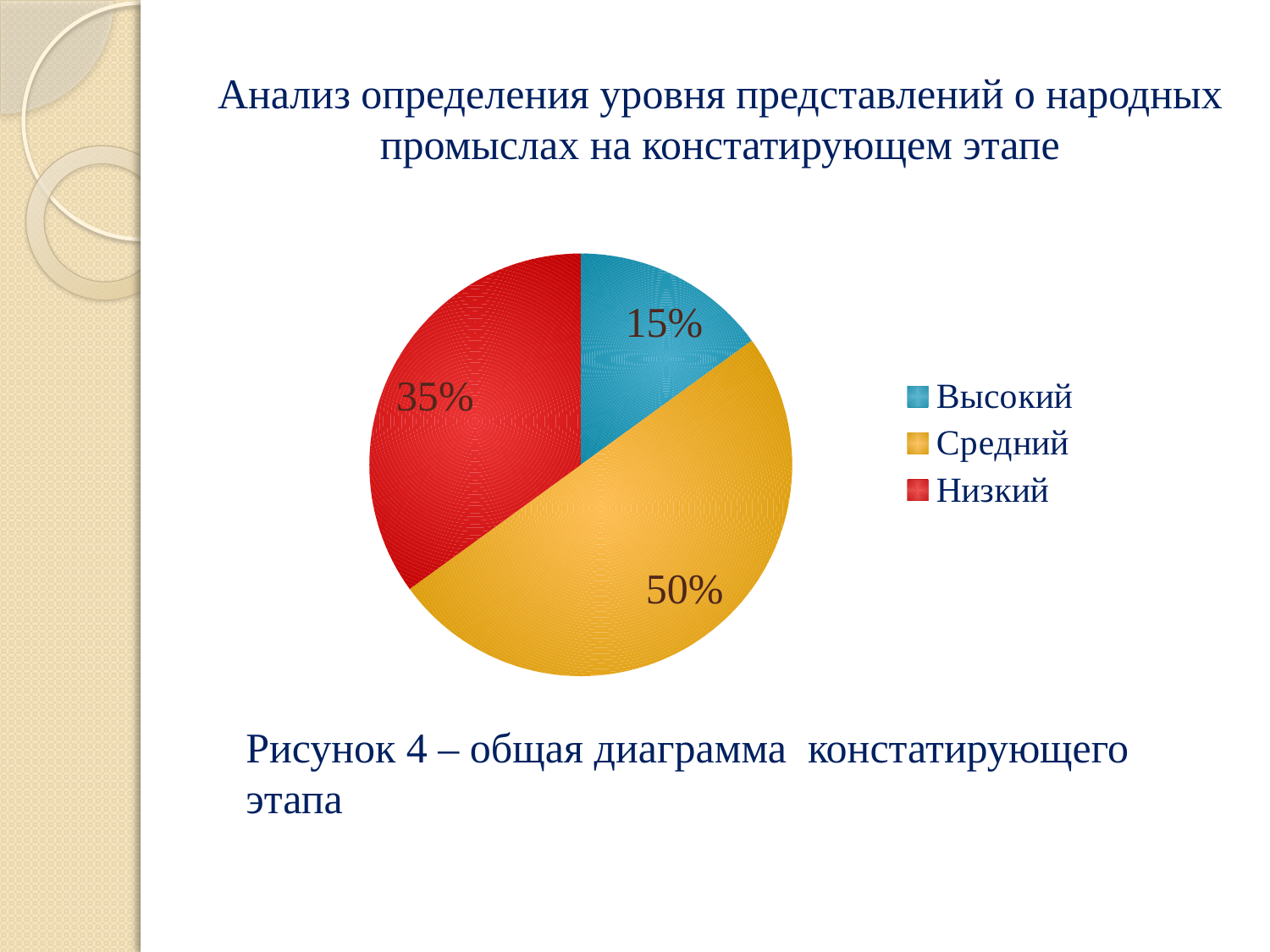

# Анализ определения уровня представлений о народных промыслах на констатирующем этапе

### Chart

| Category | Продажи |
|---|---|
| Высокий | 0.15 |
| Средний | 0.5 |
| Низкий | 0.35 |
Рисунок 4 – общая диаграмма  констатирующего этапа